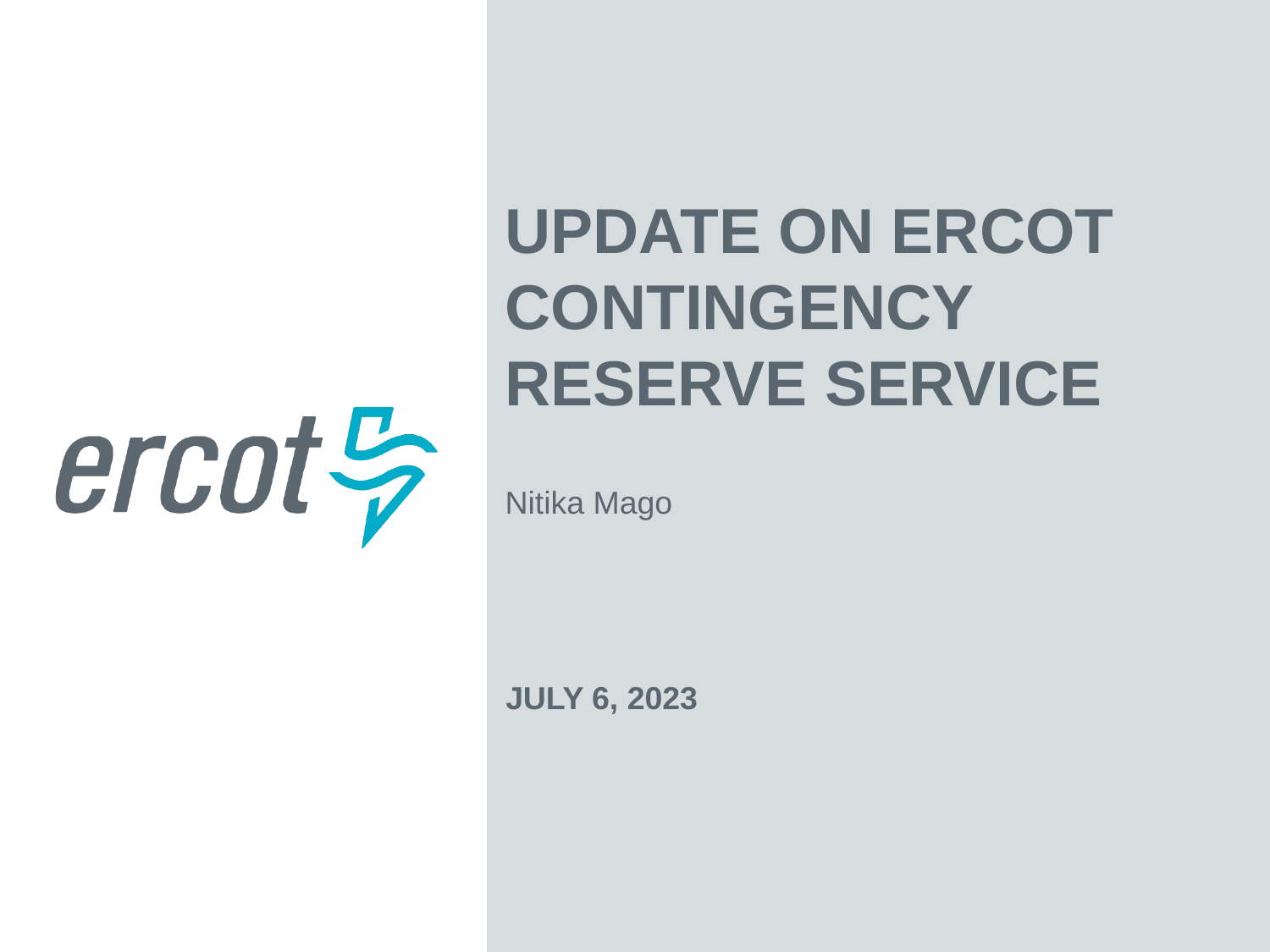

Update On ERCOT Contingency Reserve Service
Nitika Mago
July 6, 2023